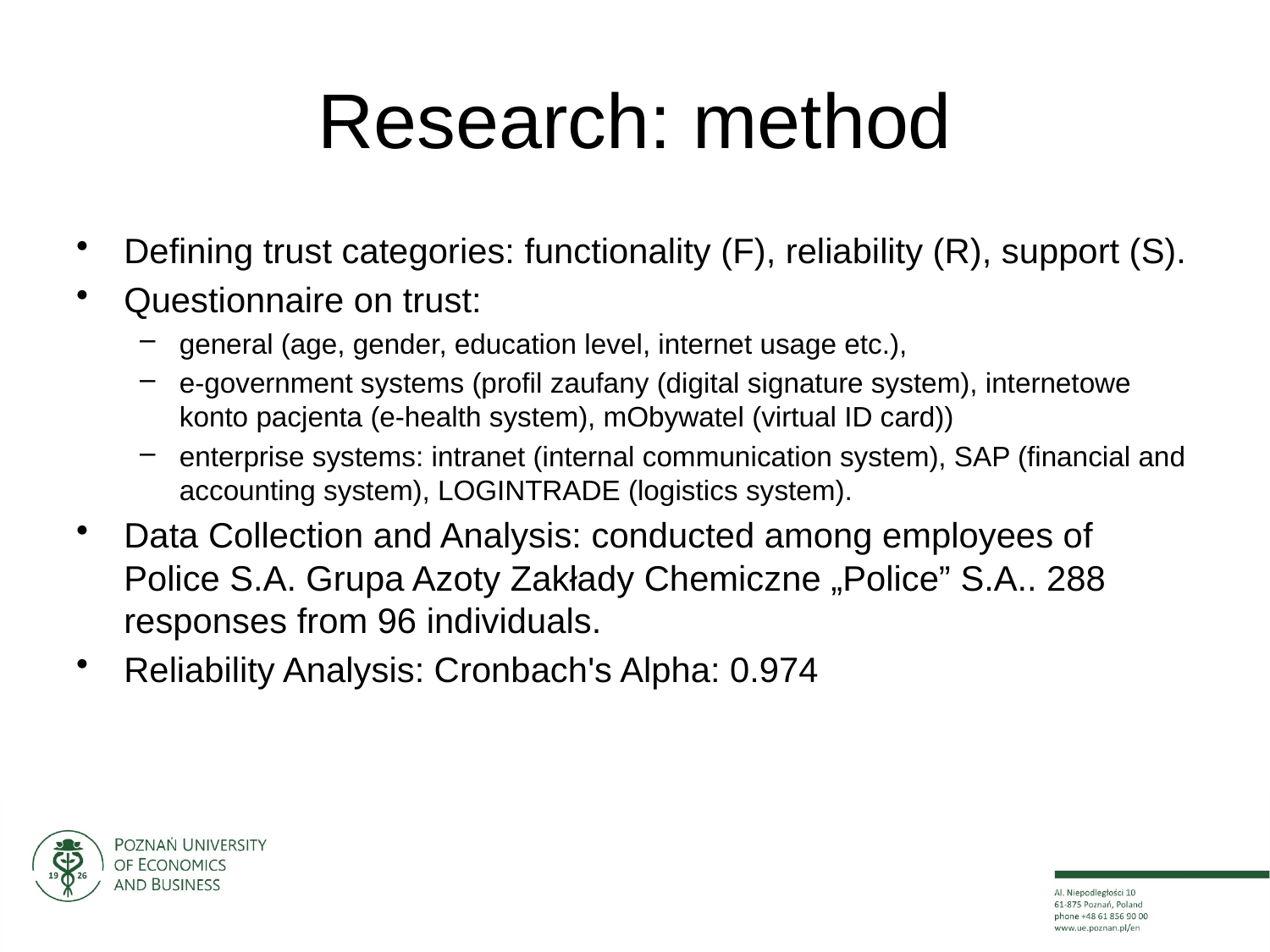

# Research: method
Defining trust categories: functionality (F), reliability (R), support (S).
Questionnaire on trust:
general (age, gender, education level, internet usage etc.),
e-government systems (profil zaufany (digital signature system), internetowe konto pacjenta (e-health system), mObywatel (virtual ID card))
enterprise systems: intranet (internal communication system), SAP (financial and accounting system), LOGINTRADE (logistics system).
Data Collection and Analysis: conducted among employees of Police S.A. Grupa Azoty Zakłady Chemiczne „Police” S.A.. 288 responses from 96 individuals.
Reliability Analysis: Cronbach's Alpha: 0.974